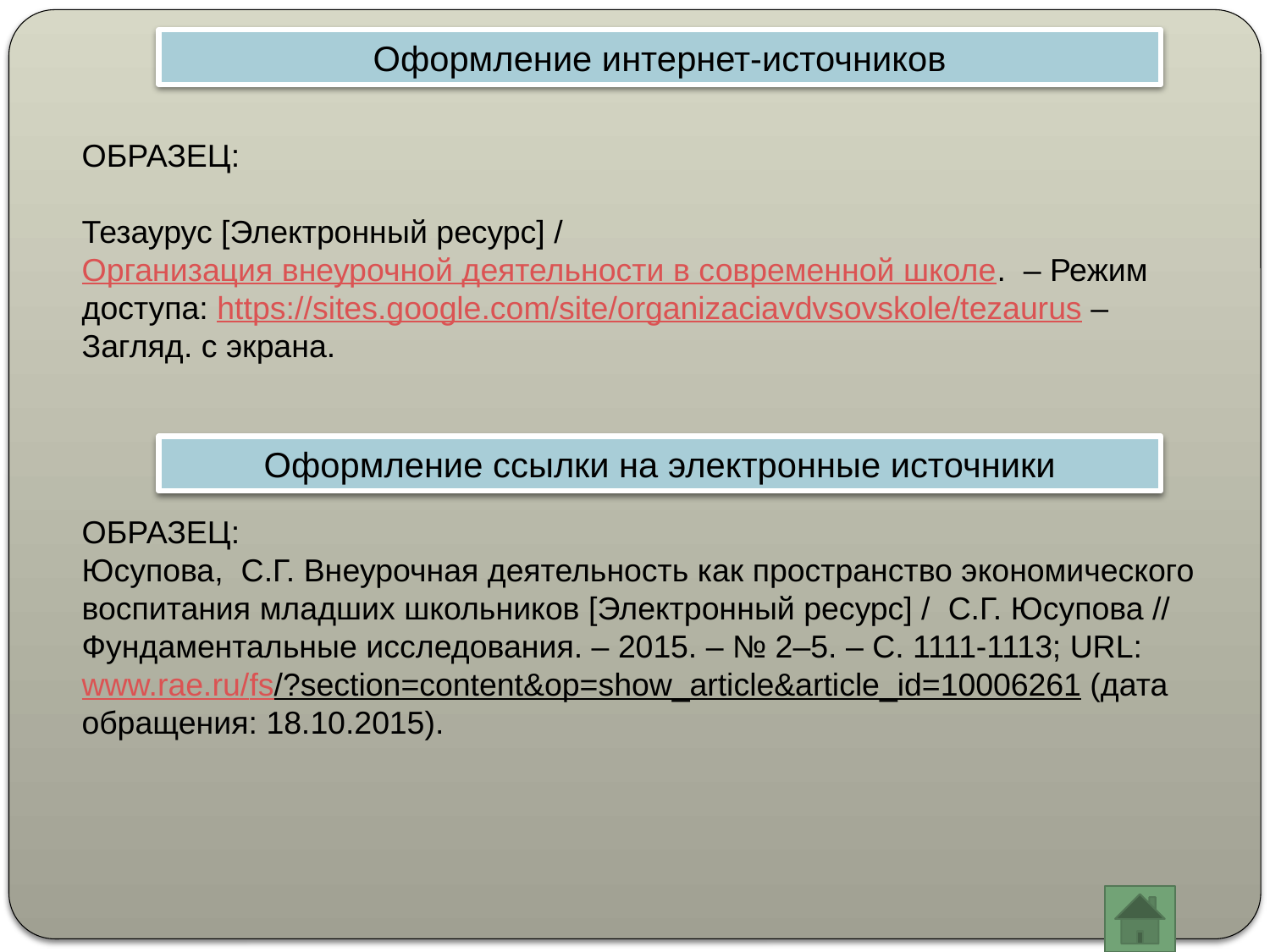

Оформление интернет-источников
ОБРАЗЕЦ:

Тезаурус [Электронный ресурс] / Организация внеурочной деятельности в современной школе.  – Режим доступа: https://sites.google.com/site/organizaciavdvsovskole/tezaurus – Загляд. с экрана.
Оформление ссылки на электронные источники
ОБРАЗЕЦ:
Юсупова,  С.Г. Внеурочная деятельность как пространство экономического воспитания младших школьников [Электронный ресурс] /  С.Г. Юсупова //  Фундаментальные исследования. – 2015. – № 2–5. – С. 1111-1113; URL: www.rae.ru/fs/?section=content&op=show_article&article_id=10006261 (дата обращения: 18.10.2015).